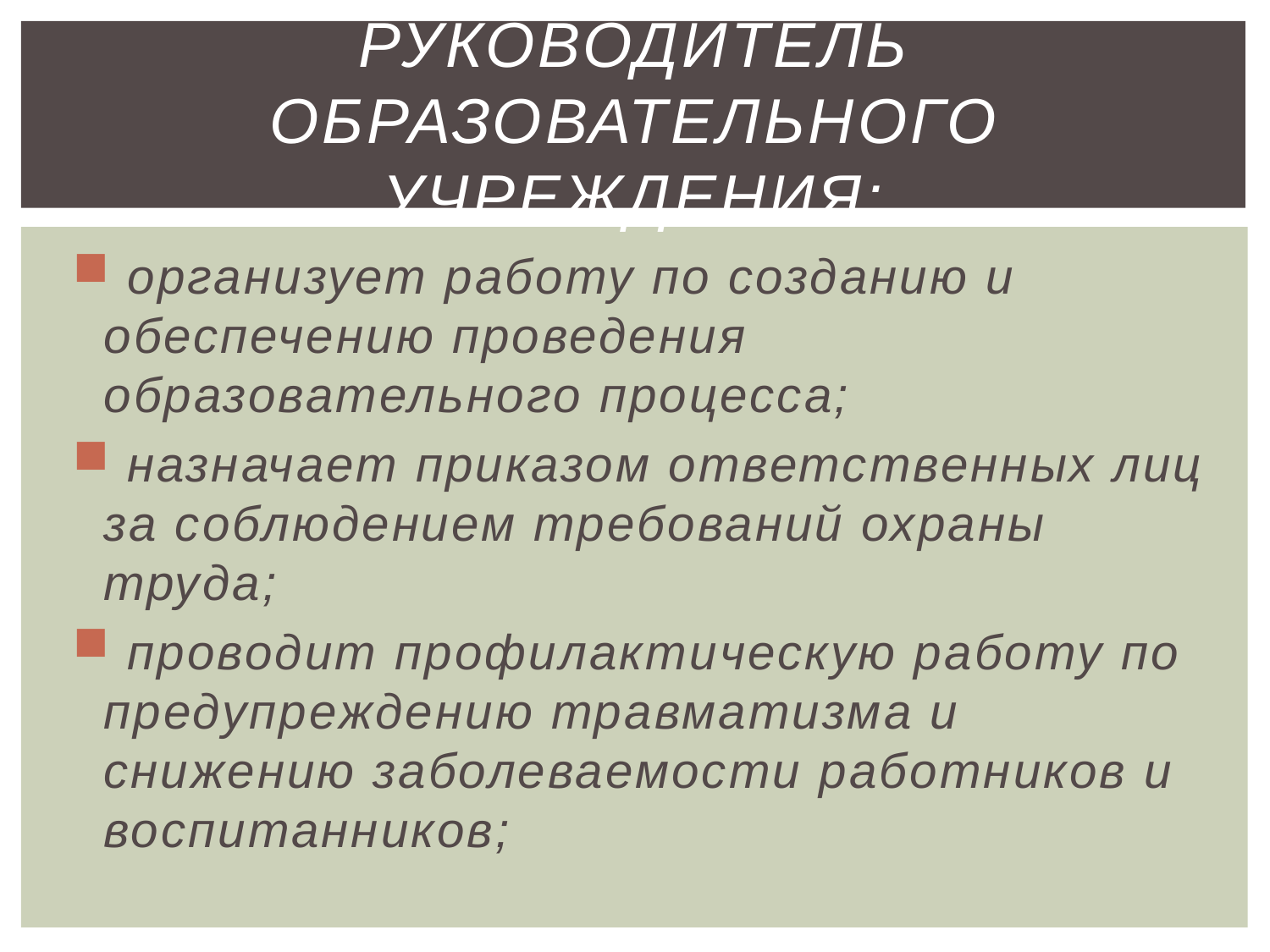

# Руководитель образовательного учреждения:
 организует работу по созданию и обеспечению проведения образовательного процесса;
 назначает приказом ответственных лиц за соблюдением требований охраны труда;
 проводит профилактическую работу по предупреждению травматизма и снижению заболеваемости работников и воспитанников;